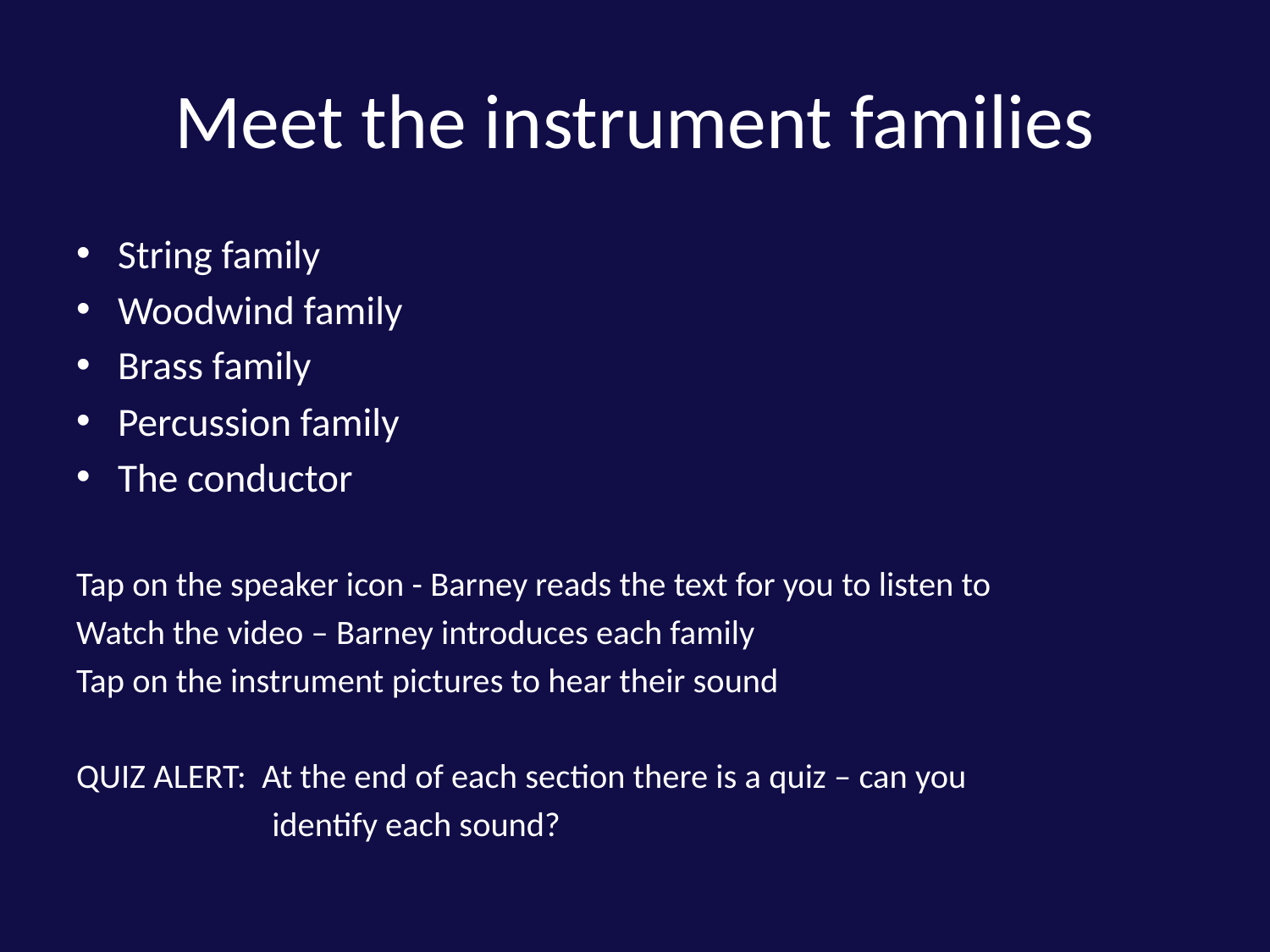

# Meet the instrument families
String family
Woodwind family
Brass family
Percussion family
The conductor

Tap on the speaker icon - Barney reads the text for you to listen to
Watch the video – Barney introduces each family
Tap on the instrument pictures to hear their sound

QUIZ ALERT:  At the end of each section there is a quiz – can you
                         identify each sound?